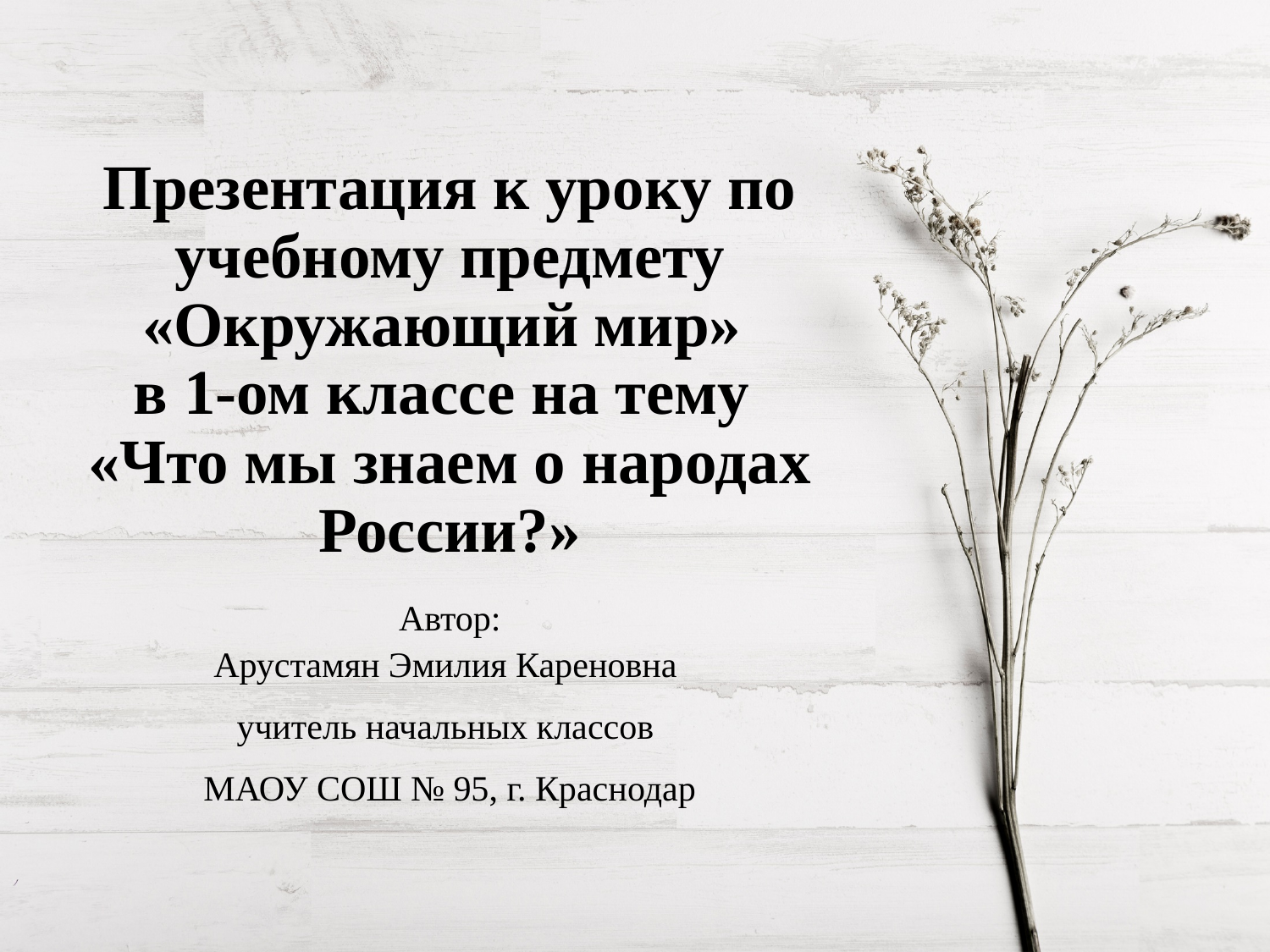

# Презентация к уроку по учебному предмету «Окружающий мир» в 1-ом классе на тему «Что мы знаем о народах России?»
Автор:
Арустамян Эмилия Кареновна
учитель начальных классов
МАОУ СОШ № 95, г. Краснодар